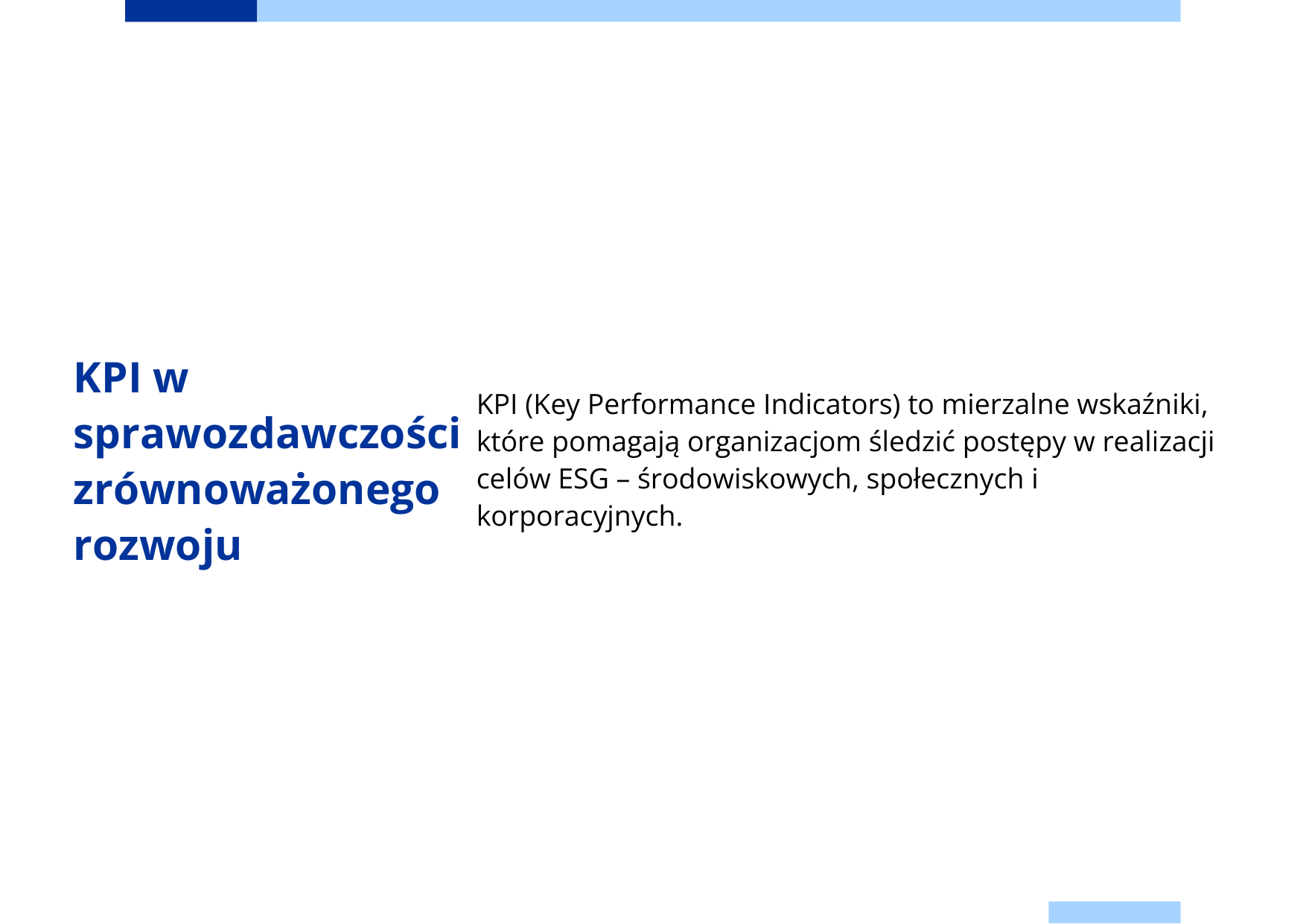

KPI (Key Performance Indicators) to mierzalne wskaźniki, które pomagają organizacjom śledzić postępy w realizacji celów ESG – środowiskowych, społecznych i korporacyjnych.
# KPI w sprawozdawczości zrównoważonego rozwoju